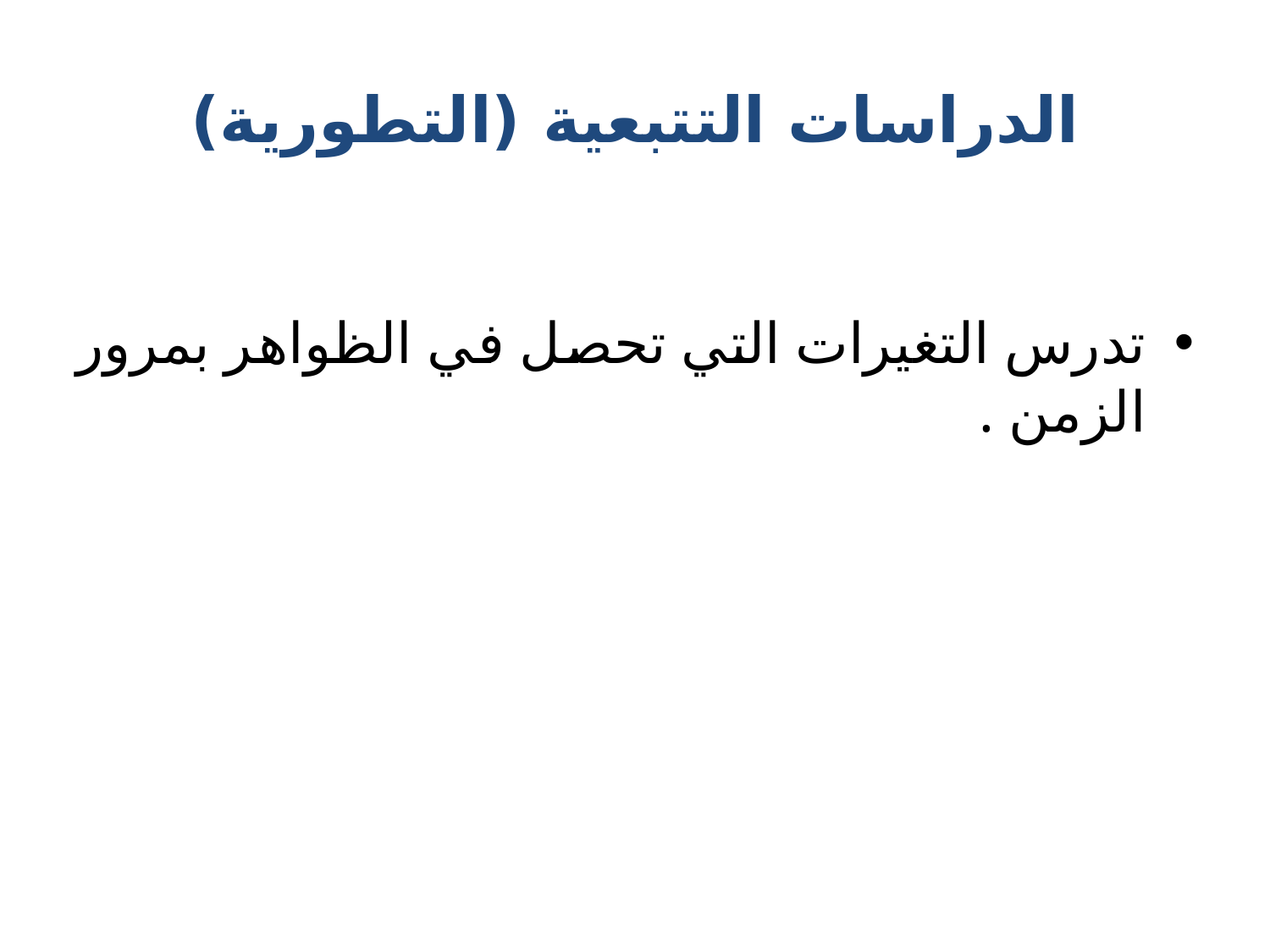

# الدراسات التتبعية (التطورية)

تدرس التغيرات التي تحصل في الظواهر بمرور الزمن .